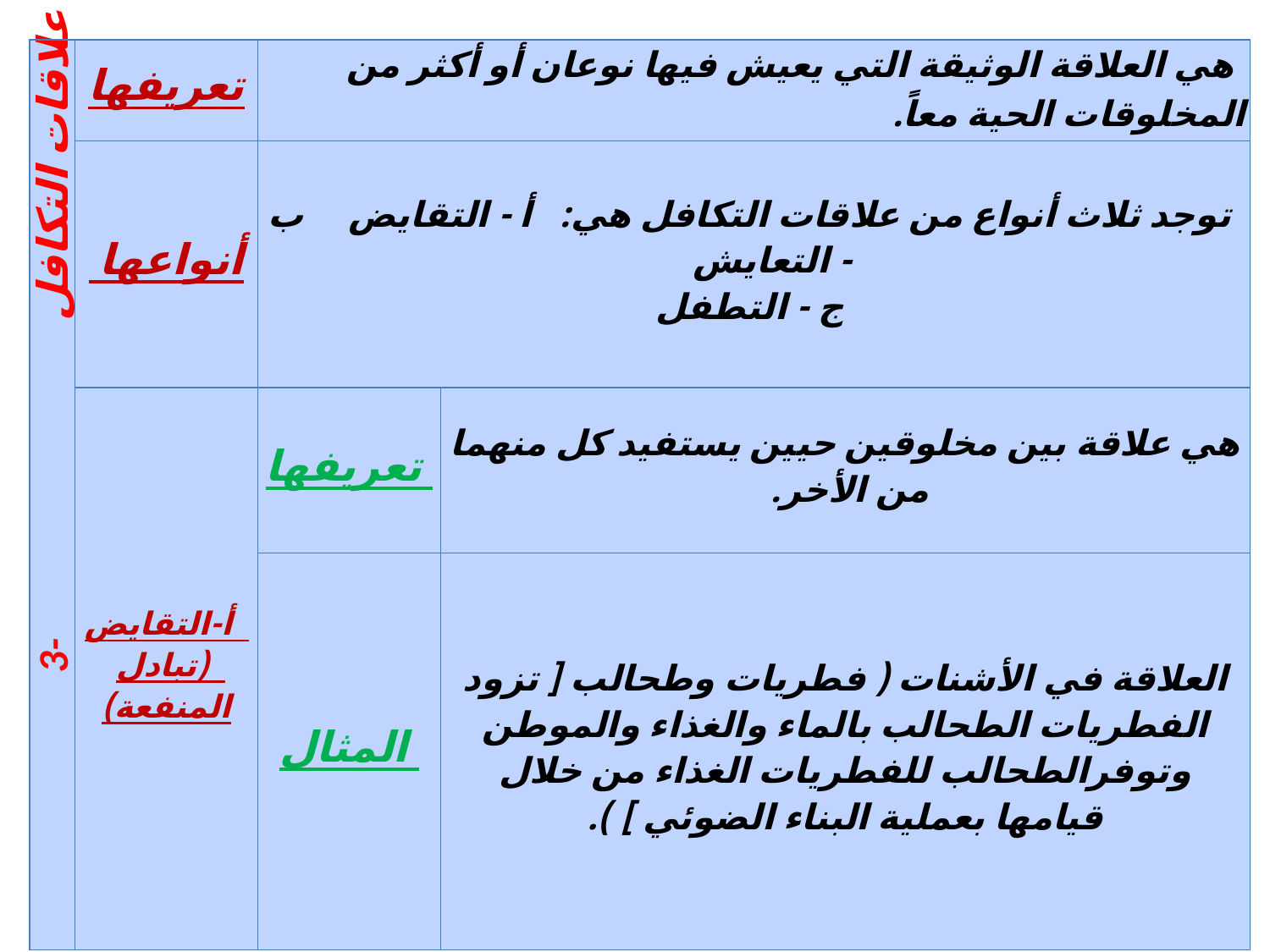

| 3- علاقات التكافل | تعريفها | هي العلاقة الوثيقة التي يعيش فيها نوعان أو أكثر من المخلوقات الحية معاً. |  |
| --- | --- | --- | --- |
|  | أنواعها | توجد ثلاث أنواع من علاقات التكافل هي: أ - التقايض ب - التعايش ج - التطفل |  |
|  | أ-التقايض (تبادل المنفعة) | تعريفها | هي علاقة بين مخلوقين حيين يستفيد كل منهما من الأخر. |
|  |  | المثال | العلاقة في الأشنات ( فطريات وطحالب [ تزود الفطريات الطحالب بالماء والغذاء والموطن وتوفرالطحالب للفطريات الغذاء من خلال قيامها بعملية البناء الضوئي ] ). |